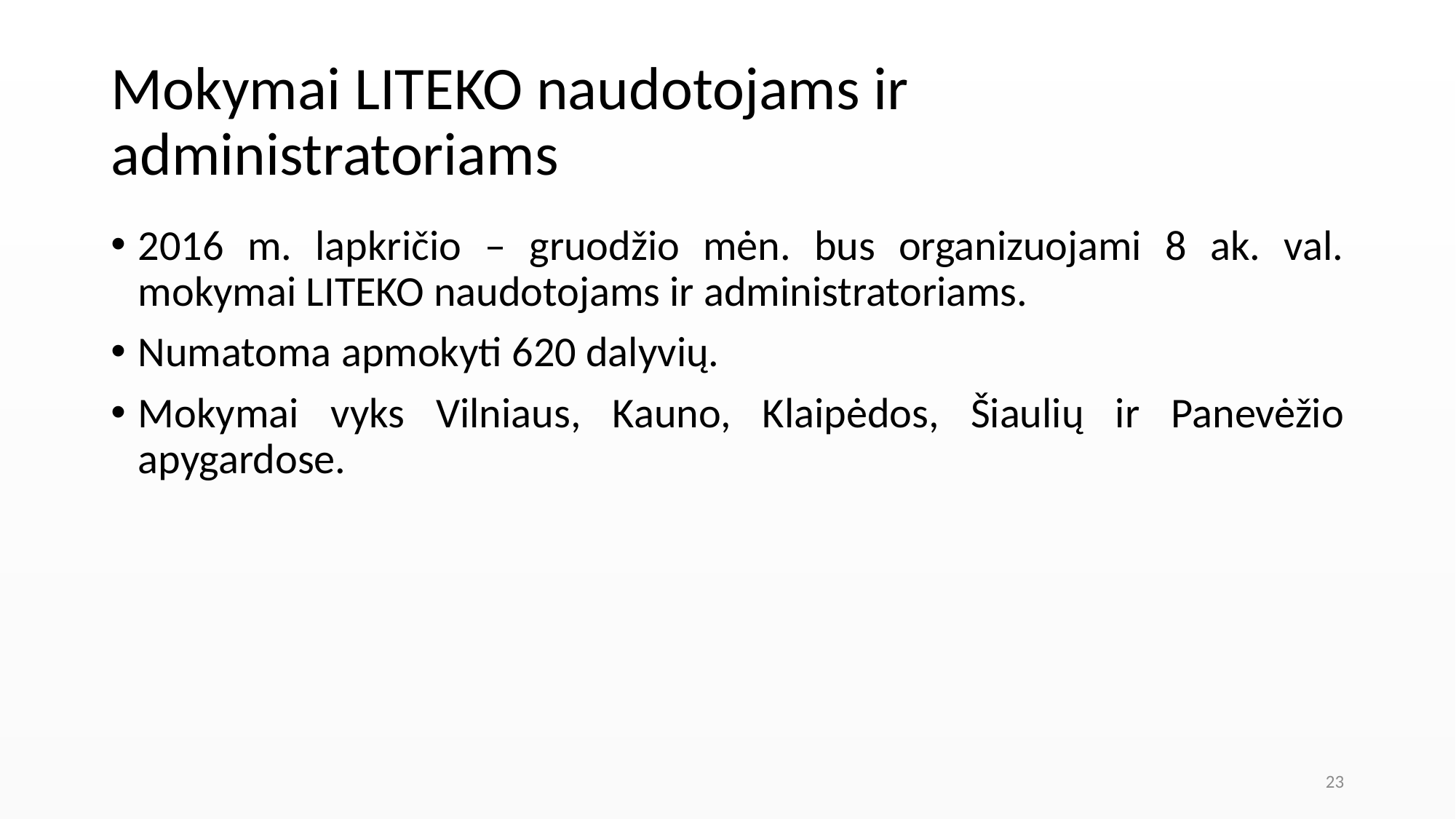

# Mokymai LITEKO naudotojams ir administratoriams
2016 m. lapkričio – gruodžio mėn. bus organizuojami 8 ak. val. mokymai LITEKO naudotojams ir administratoriams.
Numatoma apmokyti 620 dalyvių.
Mokymai vyks Vilniaus, Kauno, Klaipėdos, Šiaulių ir Panevėžio apygardose.
23